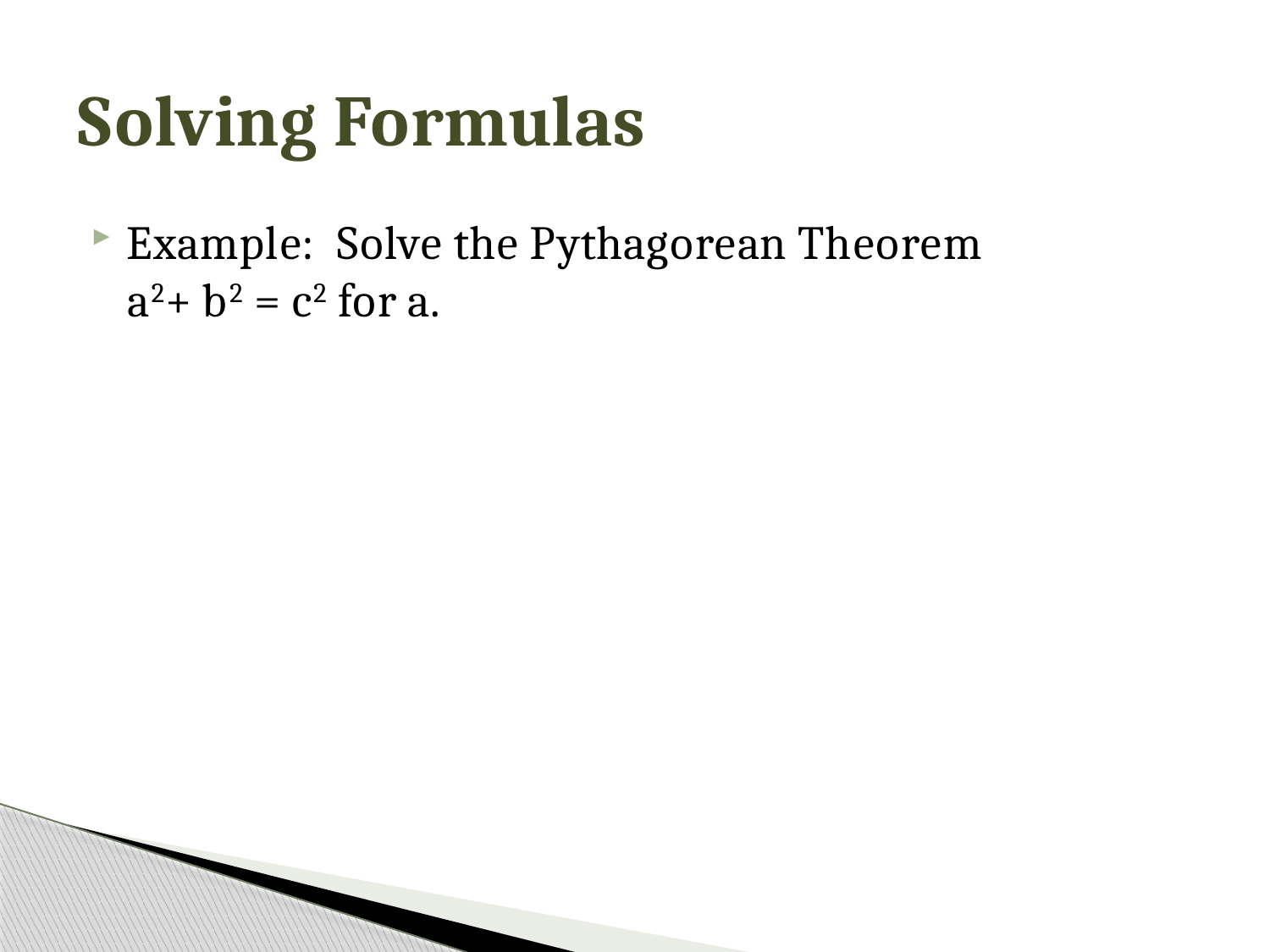

# Solving Formulas
Example:  Solve the Pythagorean Theorem                a2+ b2 = c2 for a.